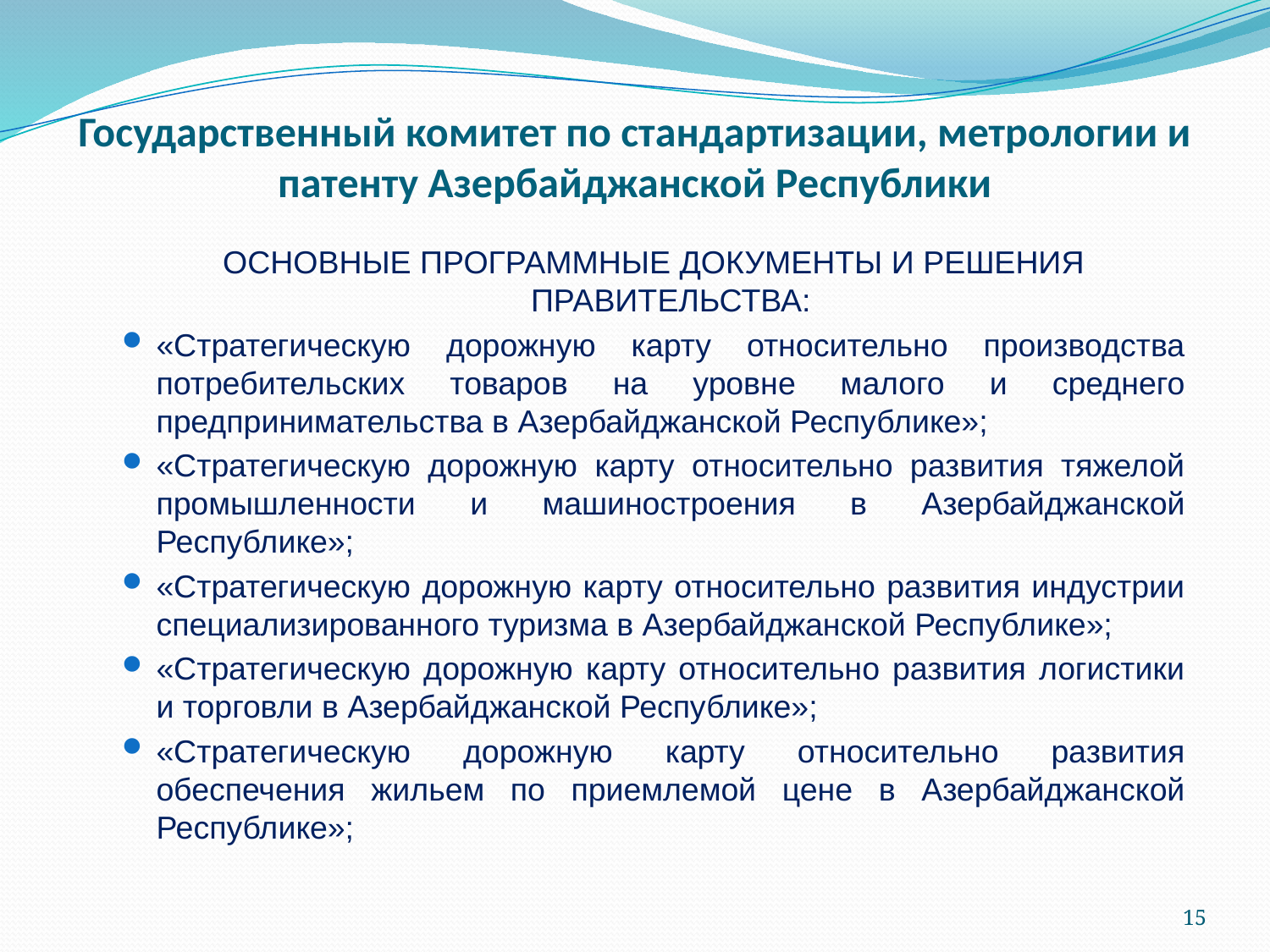

# Государственный комитет по стандартизации, метрологии и патенту Азербайджанской Республики
ОСНОВНЫЕ ПРОГРАММНЫЕ ДОКУМЕНТЫ И РЕШЕНИЯ ПРАВИТЕЛЬСТВА:
«Стратегическую дорожную карту относительно производства потребительских товаров на уровне малого и среднего предпринимательства в Азербайджанской Республике»;
«Стратегическую дорожную карту относительно развития тяжелой промышленности и машиностроения в Азербайджанской Республике»;
«Стратегическую дорожную карту относительно развития индустрии специализированного туризма в Азербайджанской Республике»;
«Стратегическую дорожную карту относительно развития логистики и торговли в Азербайджанской Республике»;
«Стратегическую дорожную карту относительно развития обеспечения жильем по приемлемой цене в Азербайджанской Республике»;
15